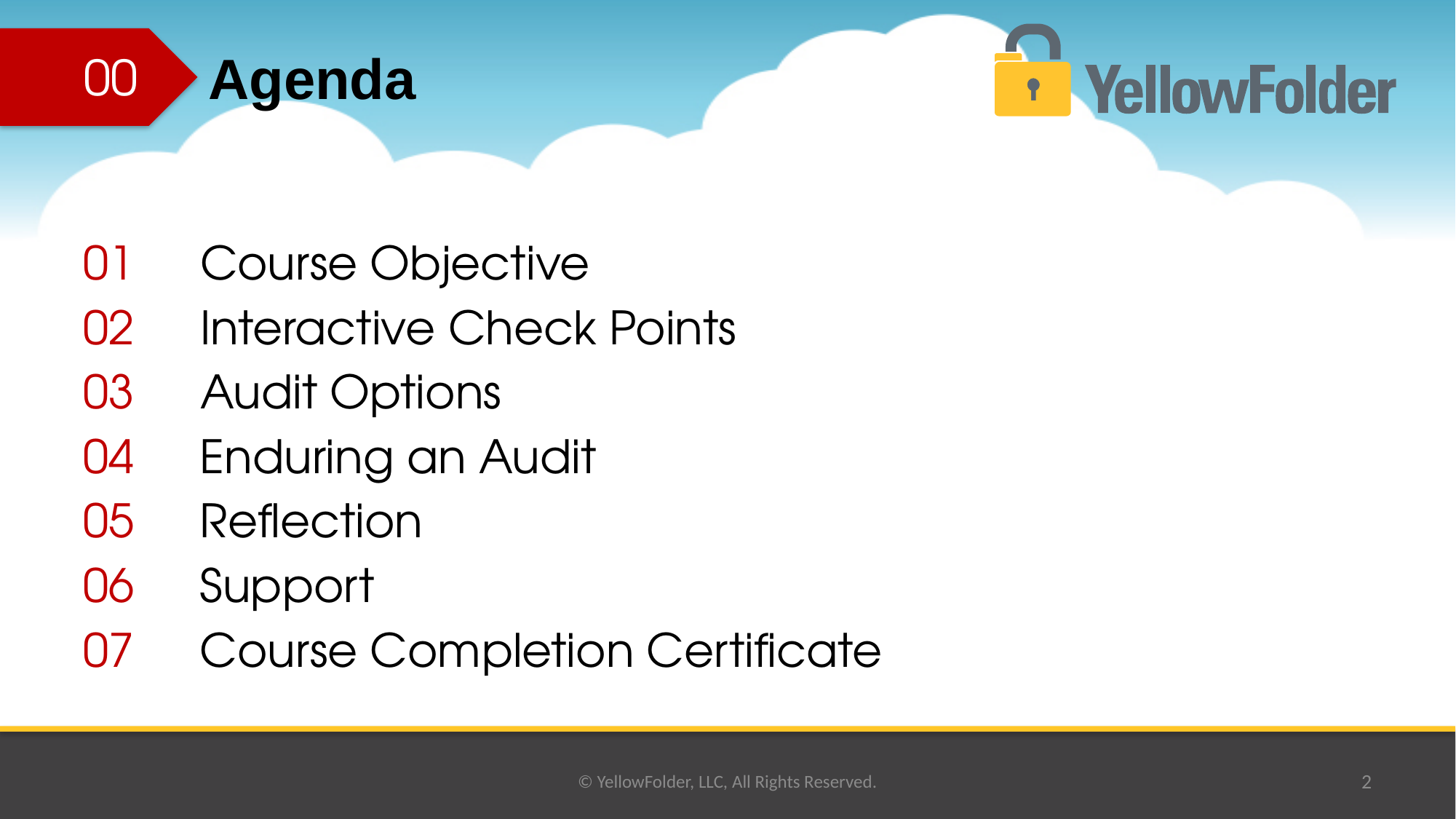

Agenda
00
01	 Course Objective
02	 Interactive Check Points
03 	 Audit Options
04 	 Enduring an Audit
05 	 Reflection
06 	 Support
07 	 Course Completion Certificate

© YellowFolder, LLC, All Rights Reserved.
2